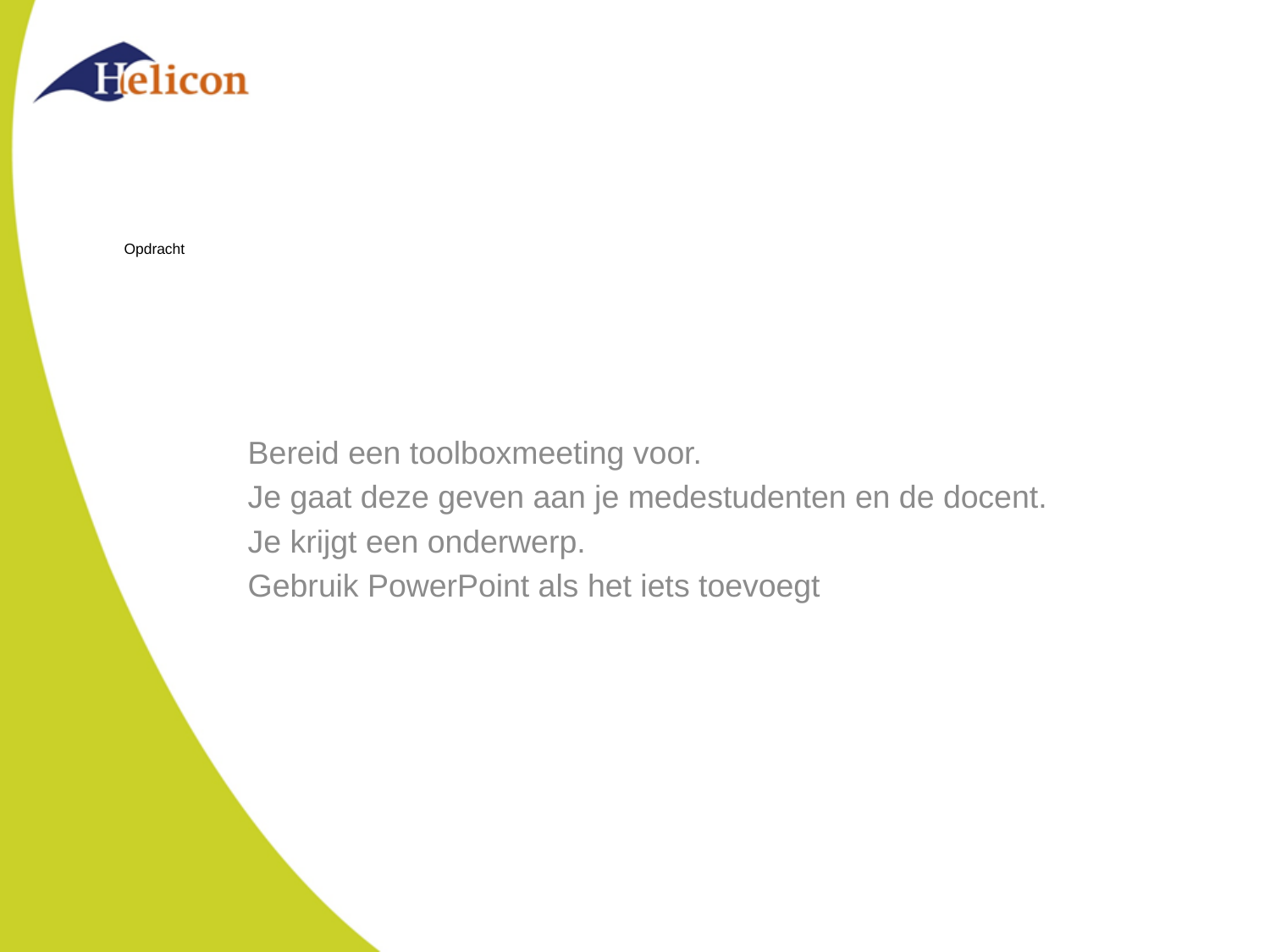

# Opdracht
Bereid een toolboxmeeting voor.
Je gaat deze geven aan je medestudenten en de docent.
Je krijgt een onderwerp.
Gebruik PowerPoint als het iets toevoegt